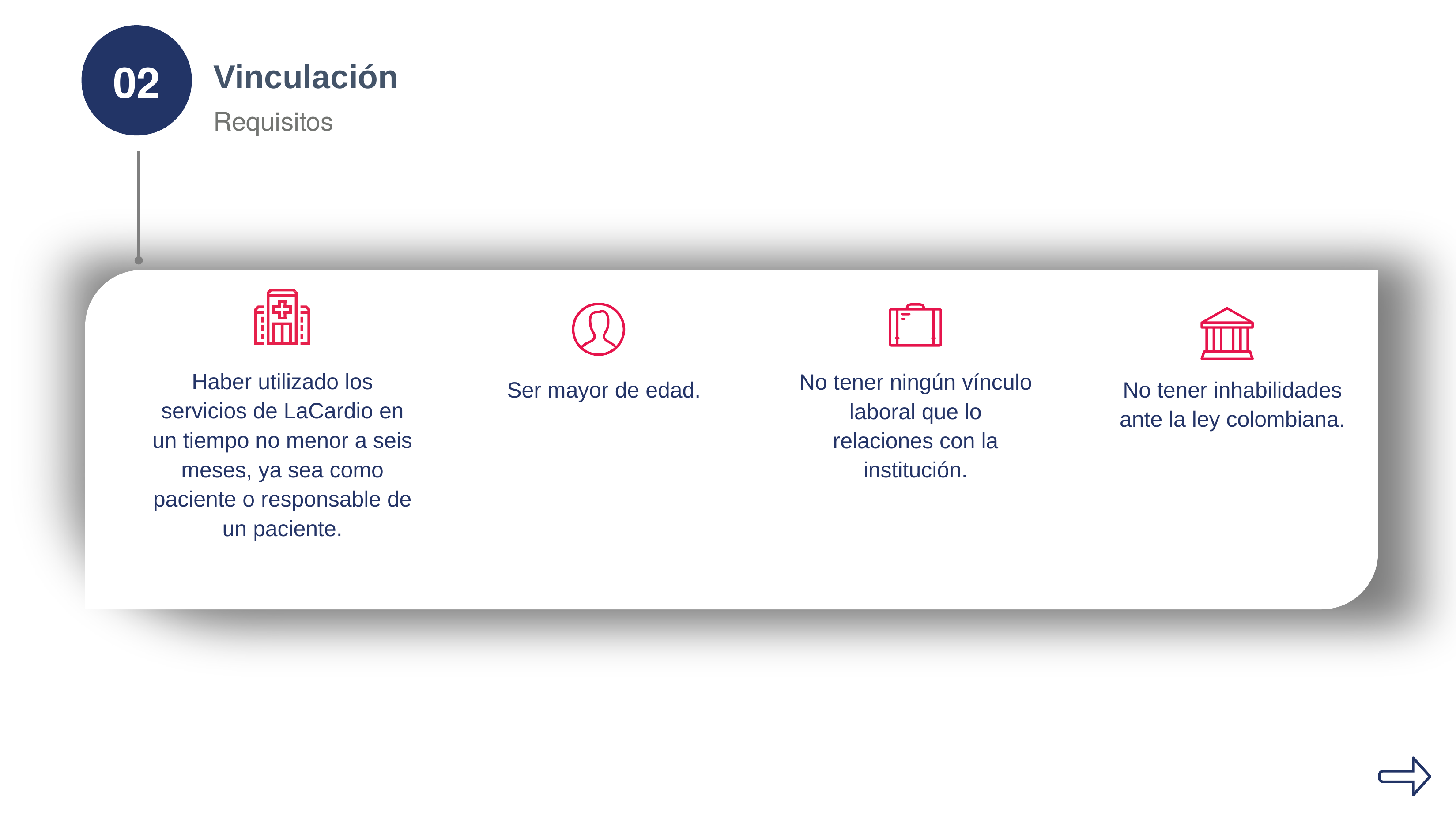

02
Vinculación
Requisitos

Haber utilizado los servicios de LaCardio en un tiempo no menor a seis meses, ya sea como paciente o responsable de un paciente.
No tener ningún vínculo laboral que lo relaciones con la institución.
Ser mayor de edad.
No tener inhabilidades ante la ley colombiana.